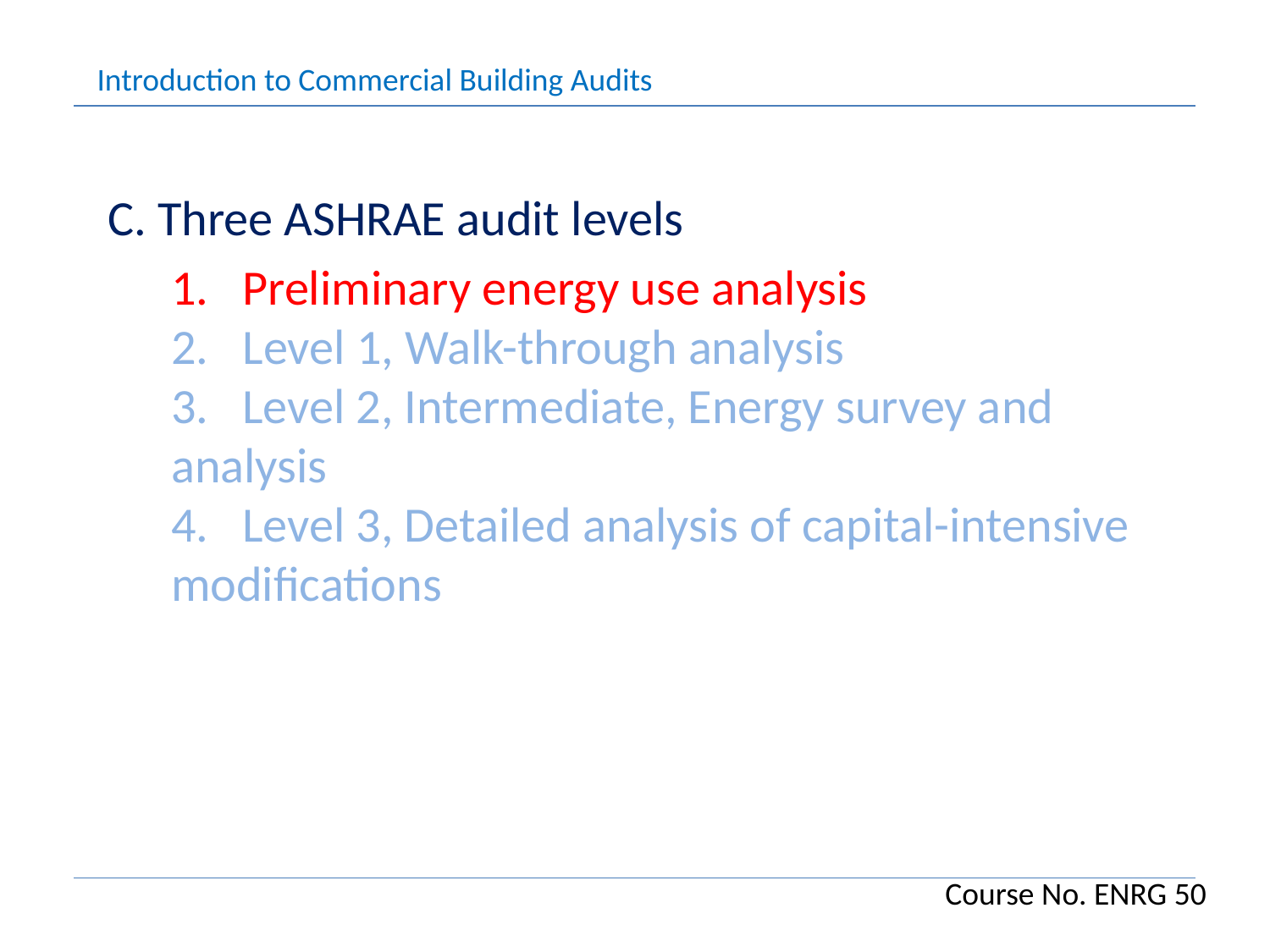

Introduction to Commercial Building Audits
C. Three ASHRAE audit levels
Preliminary energy use analysis
Level 1, Walk-through analysis
3.   Level 2, Intermediate, Energy survey and analysis
4.   Level 3, Detailed analysis of capital-intensive modifications

Course No. ENRG 50